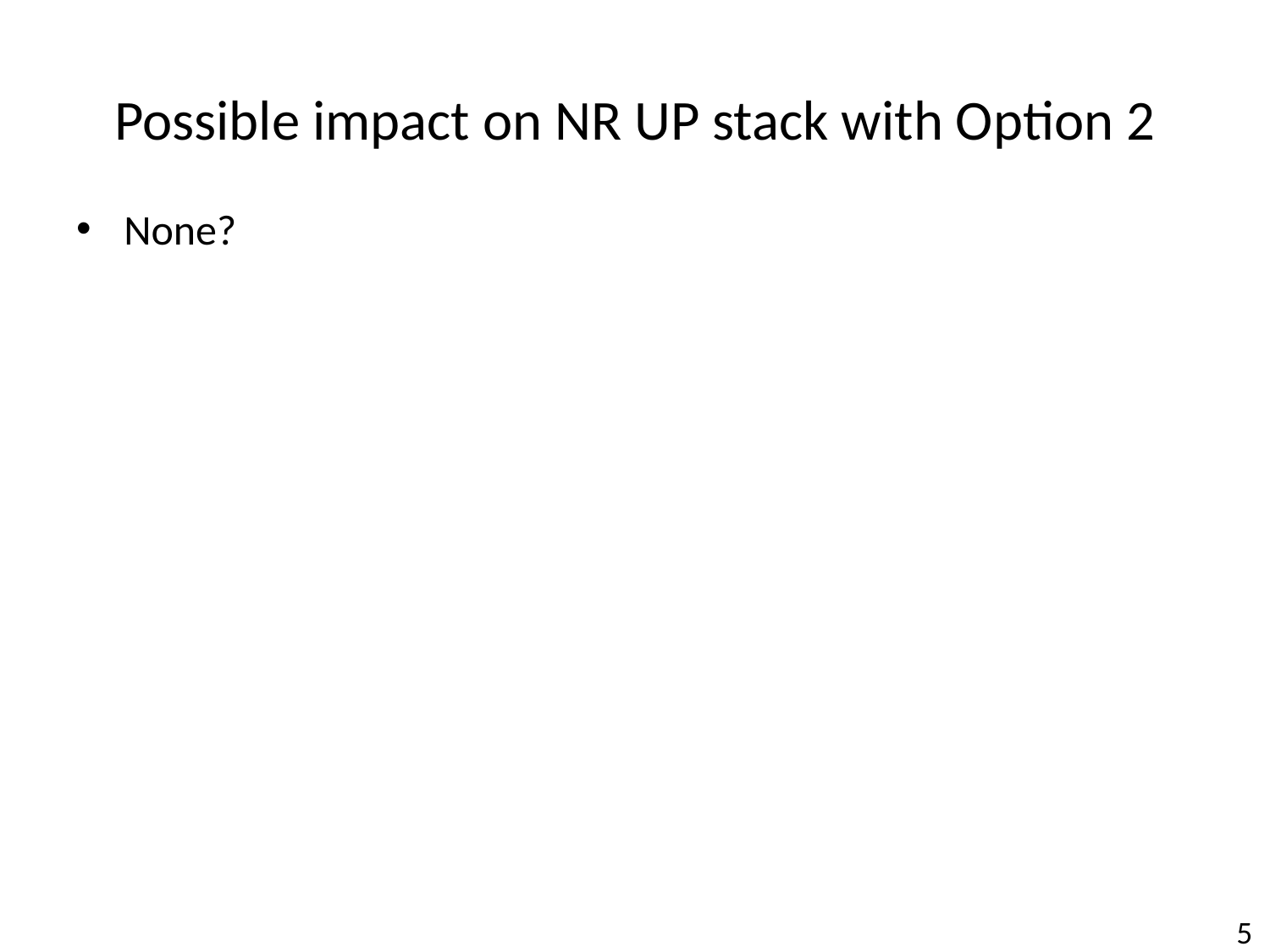

# Possible impact on NR UP stack with Option 2
None?
5